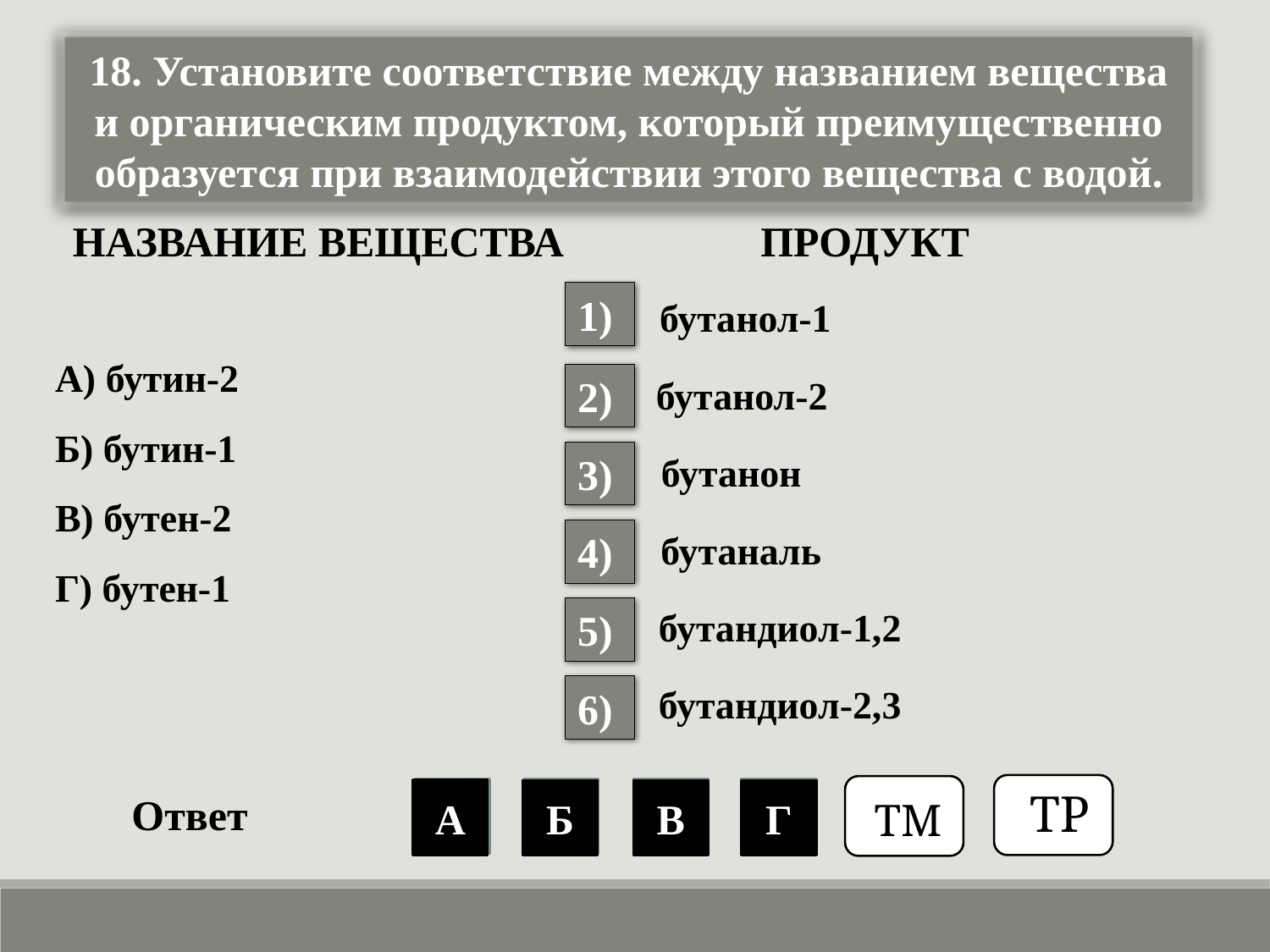

18. Установите соответствие между названием вещества и органическим продуктом, который преимущественно образуется при взаимодействии этого вещества с водой.
  НАЗВАНИЕ ВЕЩЕСТВА	       ПРОДУКТ
1)
бутанол-1
А) бутин-2
Б) бутин-1
В) бутен-2
Г) бутен-1
2)
бутанол-2
3)
бутанон
бутаналь
4)
бутандиол-1,2
5)
бутандиол-2,3
6)
ТР
ТМ
3
3
2
2
А
Б
В
Г
   Ответ